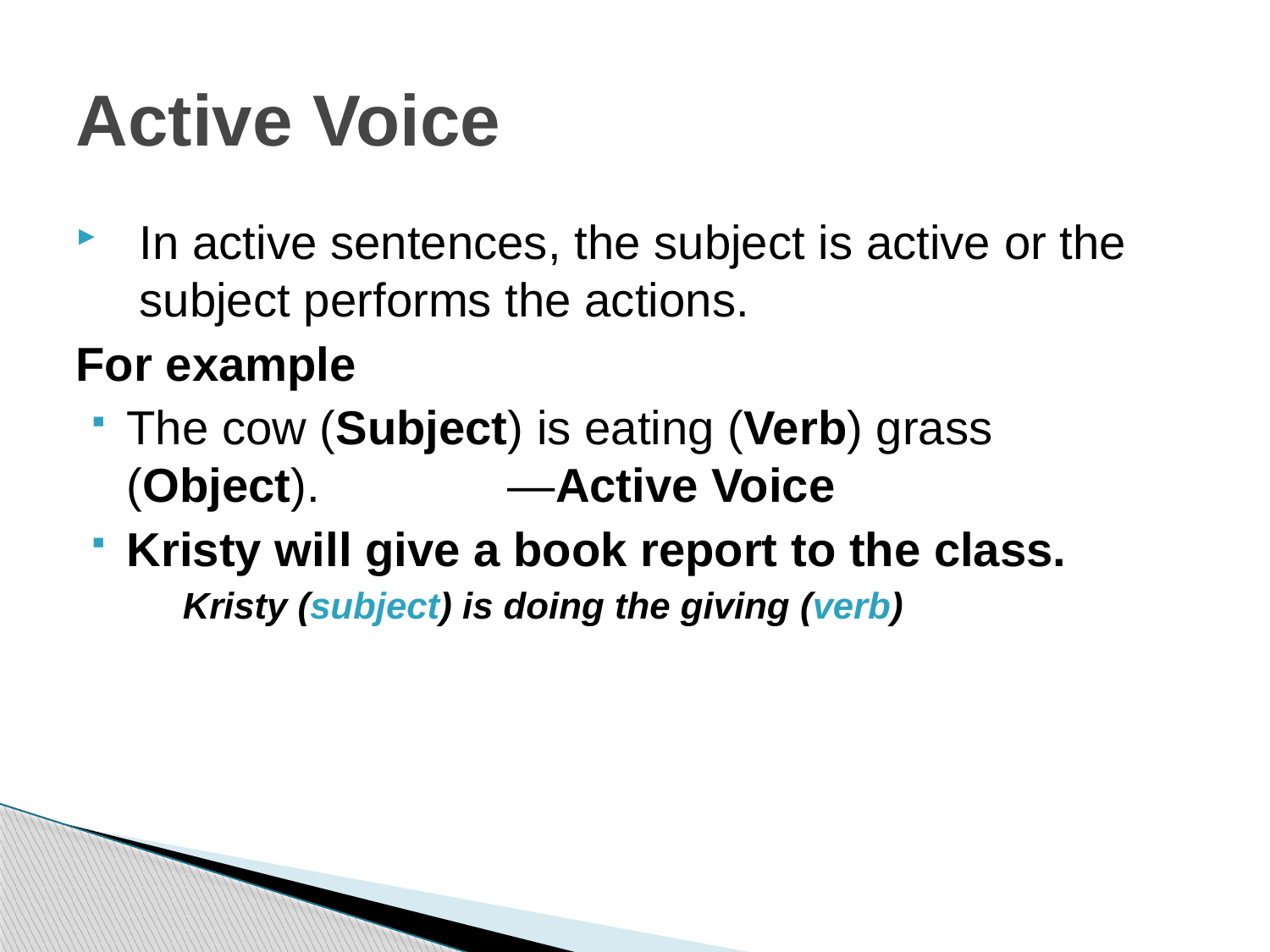

# Active Voice
In active sentences, the subject is active or the subject performs the actions.
For example
The cow (Subject) is eating (Verb) grass (Object).		—Active Voice
Kristy will give a book report to the class.
Kristy (subject) is doing the giving (verb)